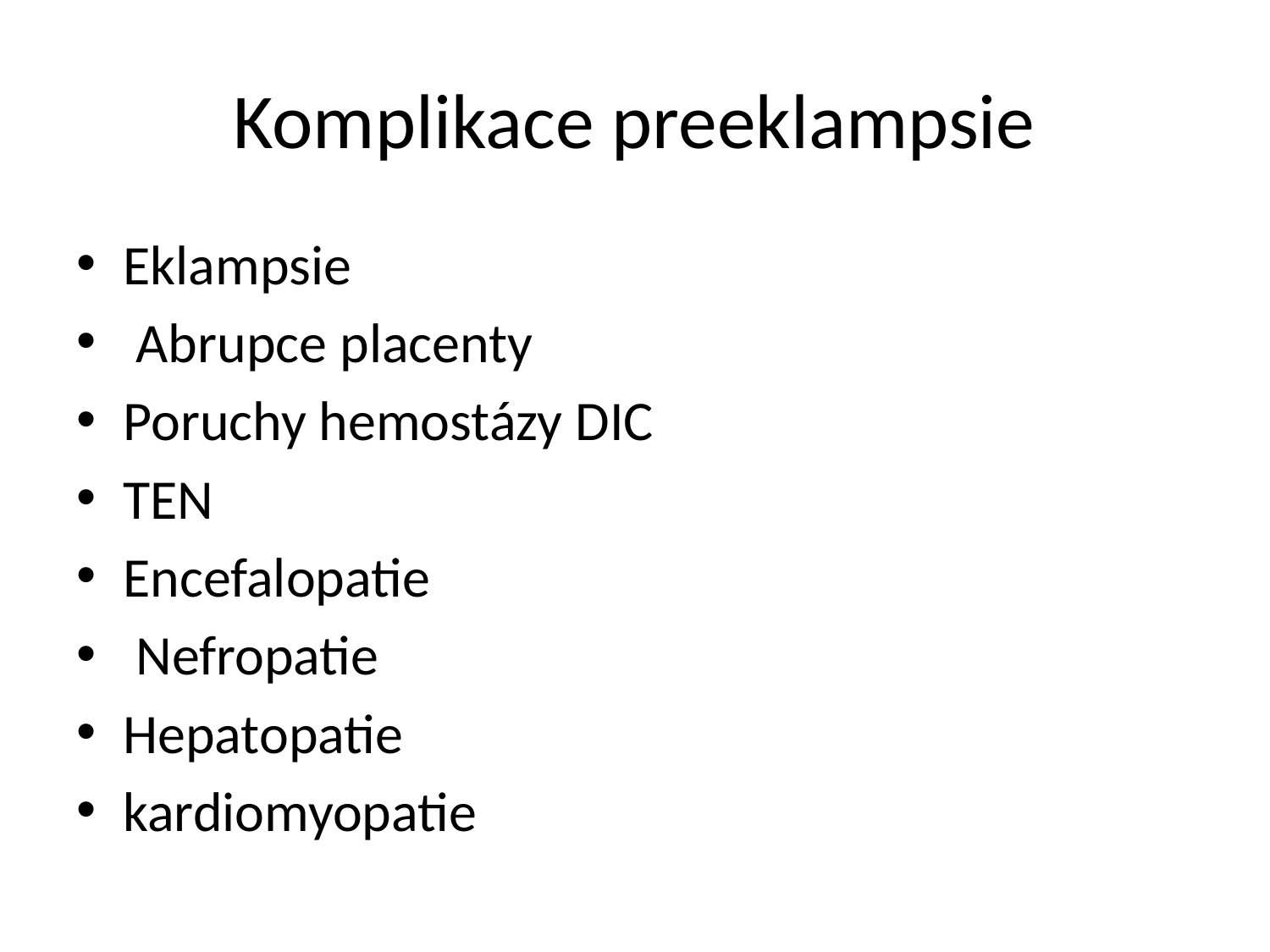

# Komplikace preeklampsie
Eklampsie
 Abrupce placenty
Poruchy hemostázy DIC
TEN
Encefalopatie
 Nefropatie
Hepatopatie
kardiomyopatie